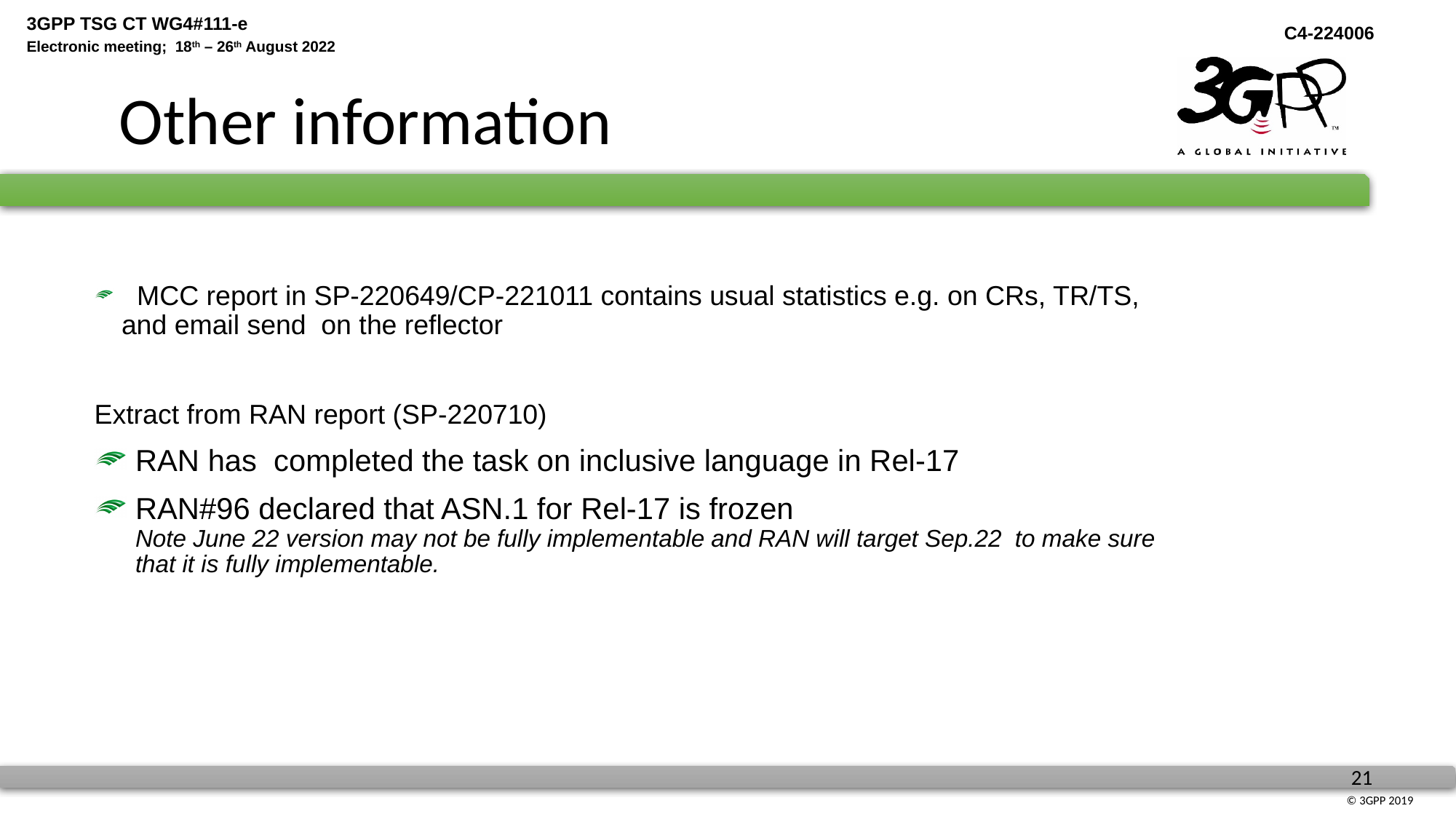

# Other information

  MCC report in SP-220649/CP-221011 contains usual statistics e.g. on CRs, TR/TS, and email send  on the reflector

Extract from RAN report (SP-220710)
RAN has  completed the task on inclusive language in Rel-17
RAN#96 declared that ASN.1 for Rel-17 is frozen
Note June 22 version may not be fully implementable and RAN will target Sep.22  to make sure that it is fully implementable.